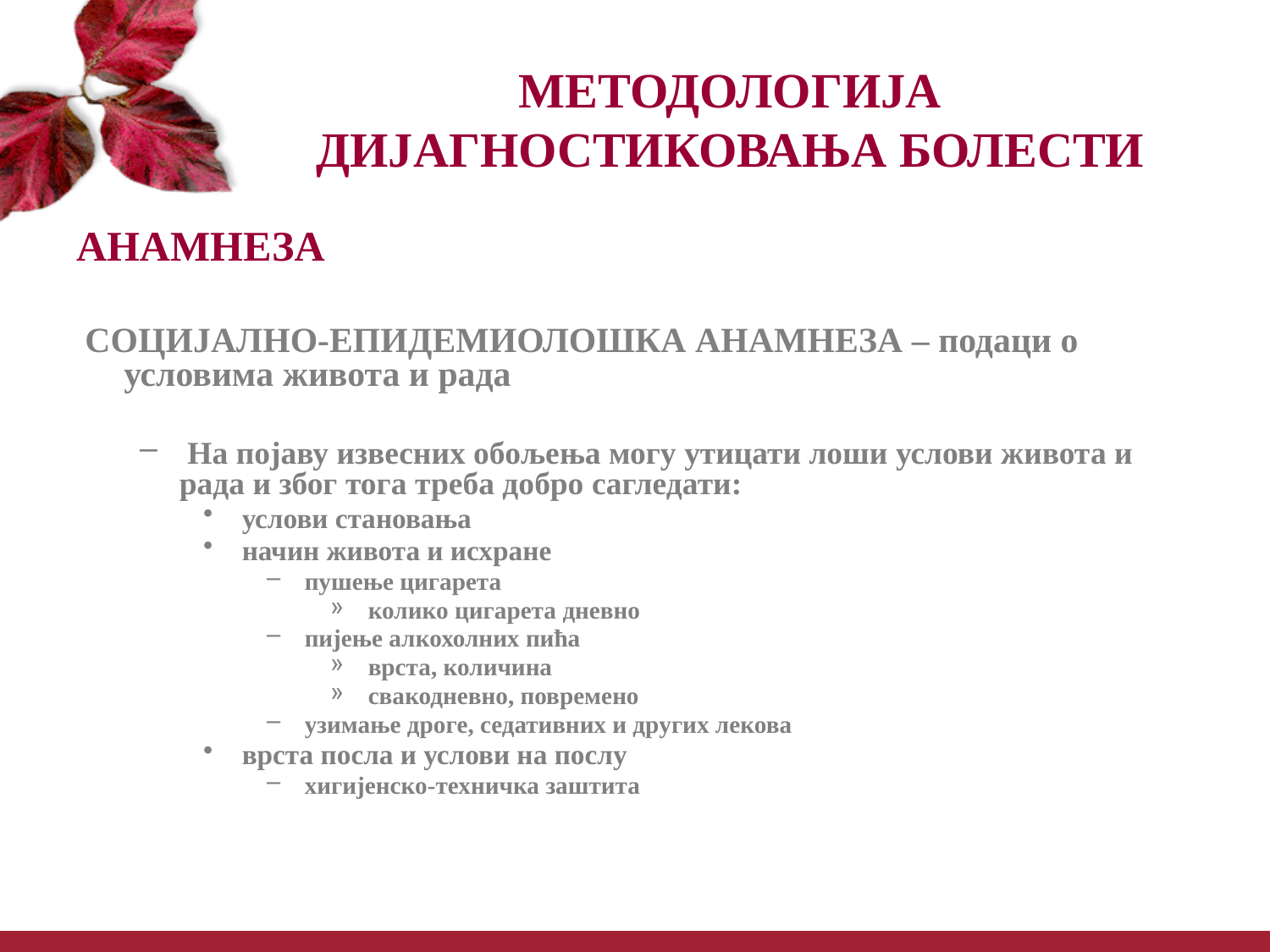

# МЕТОДОЛОГИЈА ДИЈАГНОСТИКОВАЊА БОЛЕСТИ
АНАМНЕЗА

 СОЦИЈАЛНО-ЕПИДЕМИОЛОШКА АНАМНЕЗА – подаци о условима живота и рада

 На појаву извесних обољења могу утицати лоши услови живота и рада и због тога треба добро сагледати:
 услови становања
 начин живота и исхране
 пушење цигарета
 колико цигарета дневно
 пијење алкохолних пића
 врста, количина
 свакодневно, повремено
 узимање дроге, седативних и других лекова
 врста посла и услови на послу
 хигијенско-техничка заштита